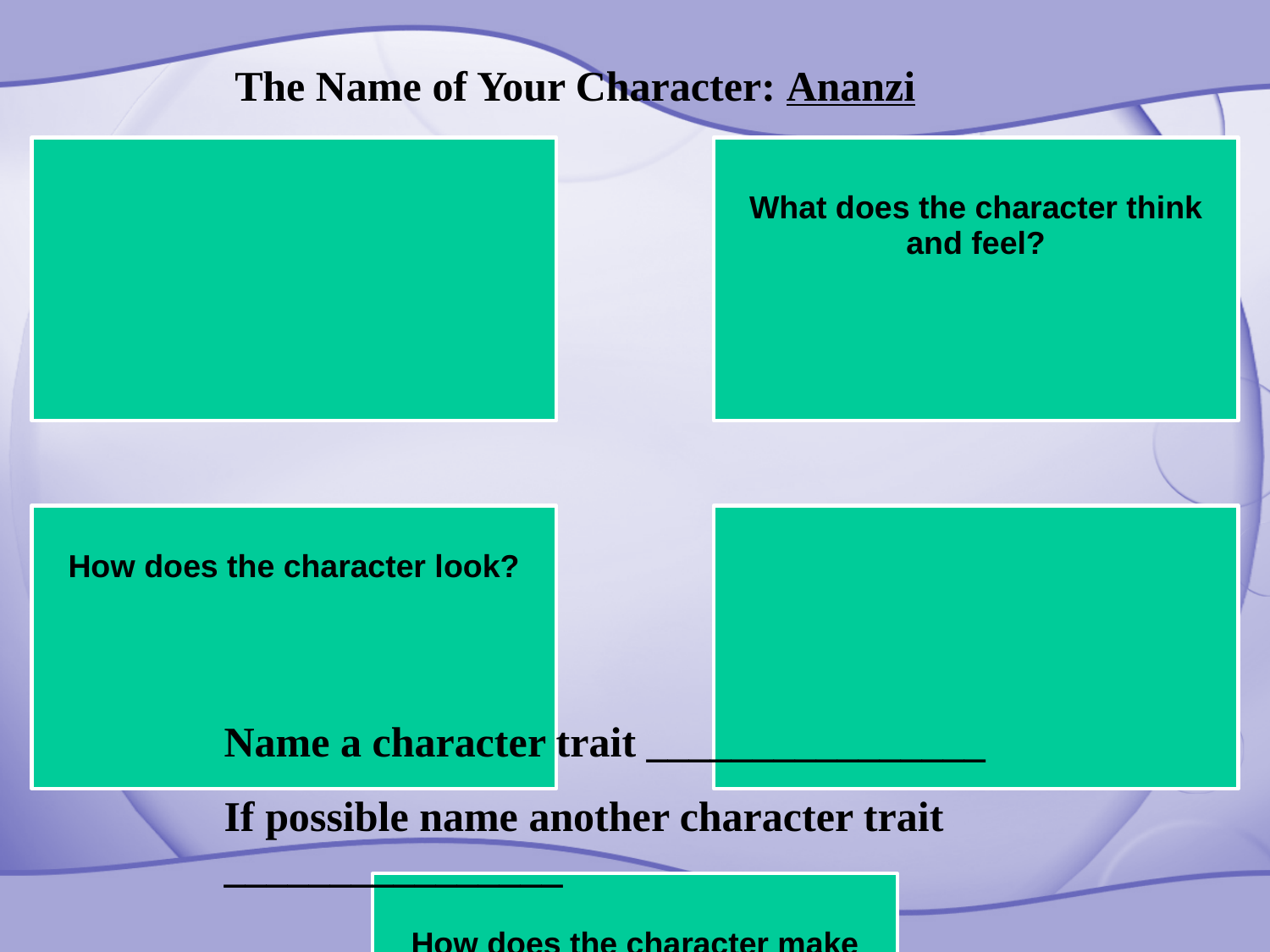

The Name of Your Character: Ananzi
What does the character think and feel?
How does the character look?
Name a character trait ________________
If possible name another character trait ________________